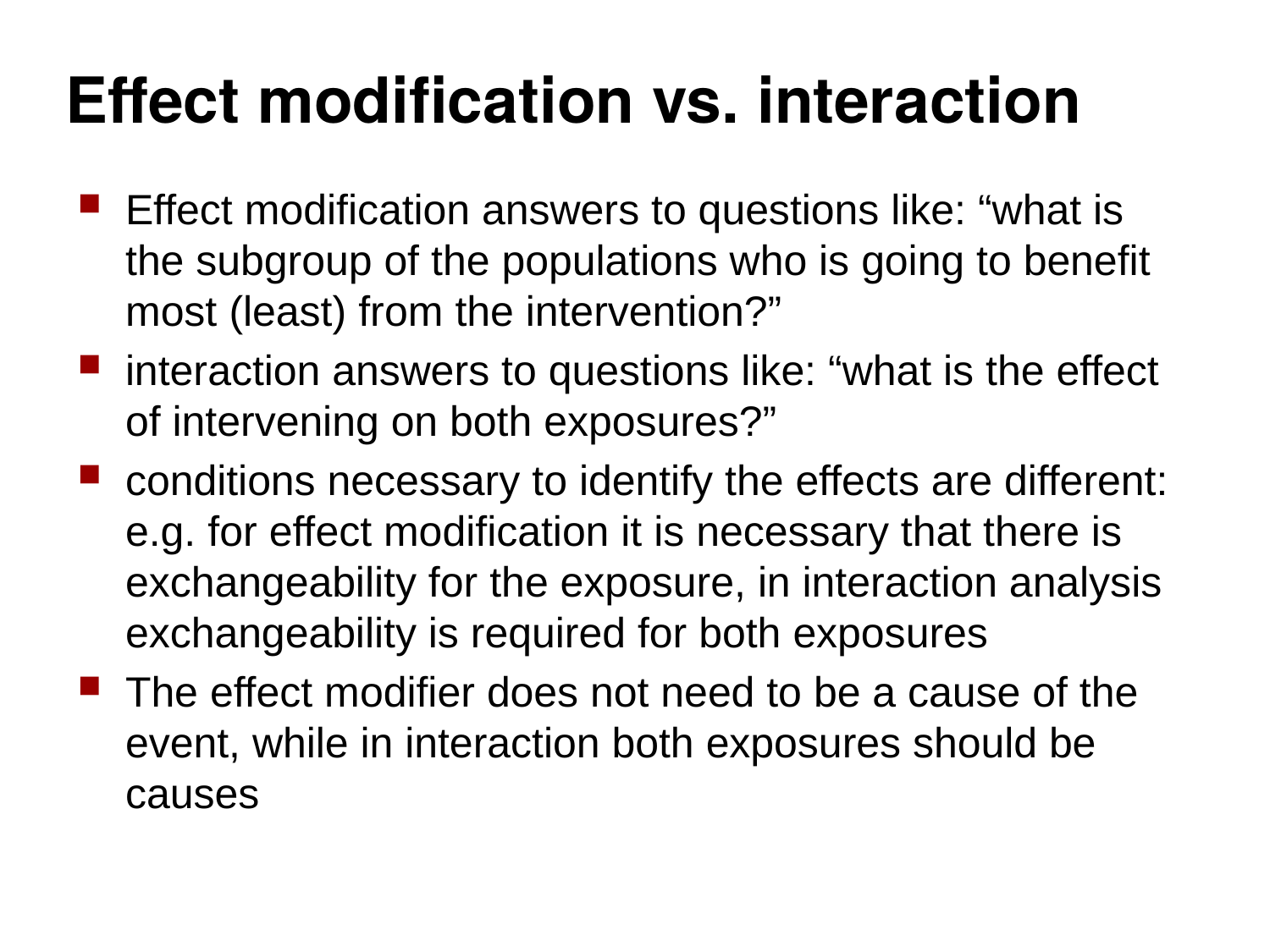

# Effect modification vs. interaction
Effect modification answers to questions like: “what is the subgroup of the populations who is going to benefit most (least) from the intervention?”
interaction answers to questions like: “what is the effect of intervening on both exposures?”
conditions necessary to identify the effects are different: e.g. for effect modification it is necessary that there is exchangeability for the exposure, in interaction analysis exchangeability is required for both exposures
The effect modifier does not need to be a cause of the event, while in interaction both exposures should be causes